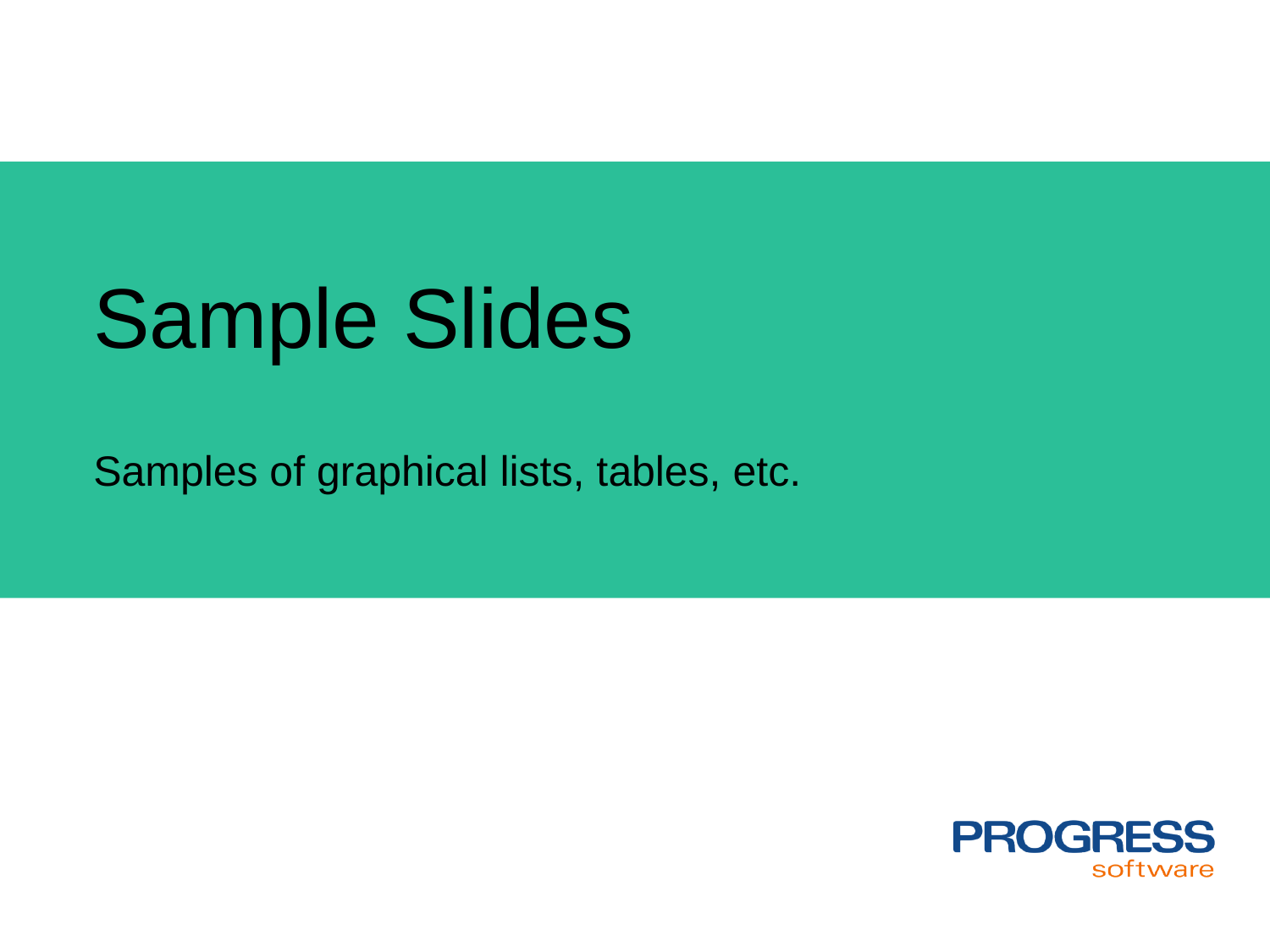

# Sample Slides
Samples of graphical lists, tables, etc.